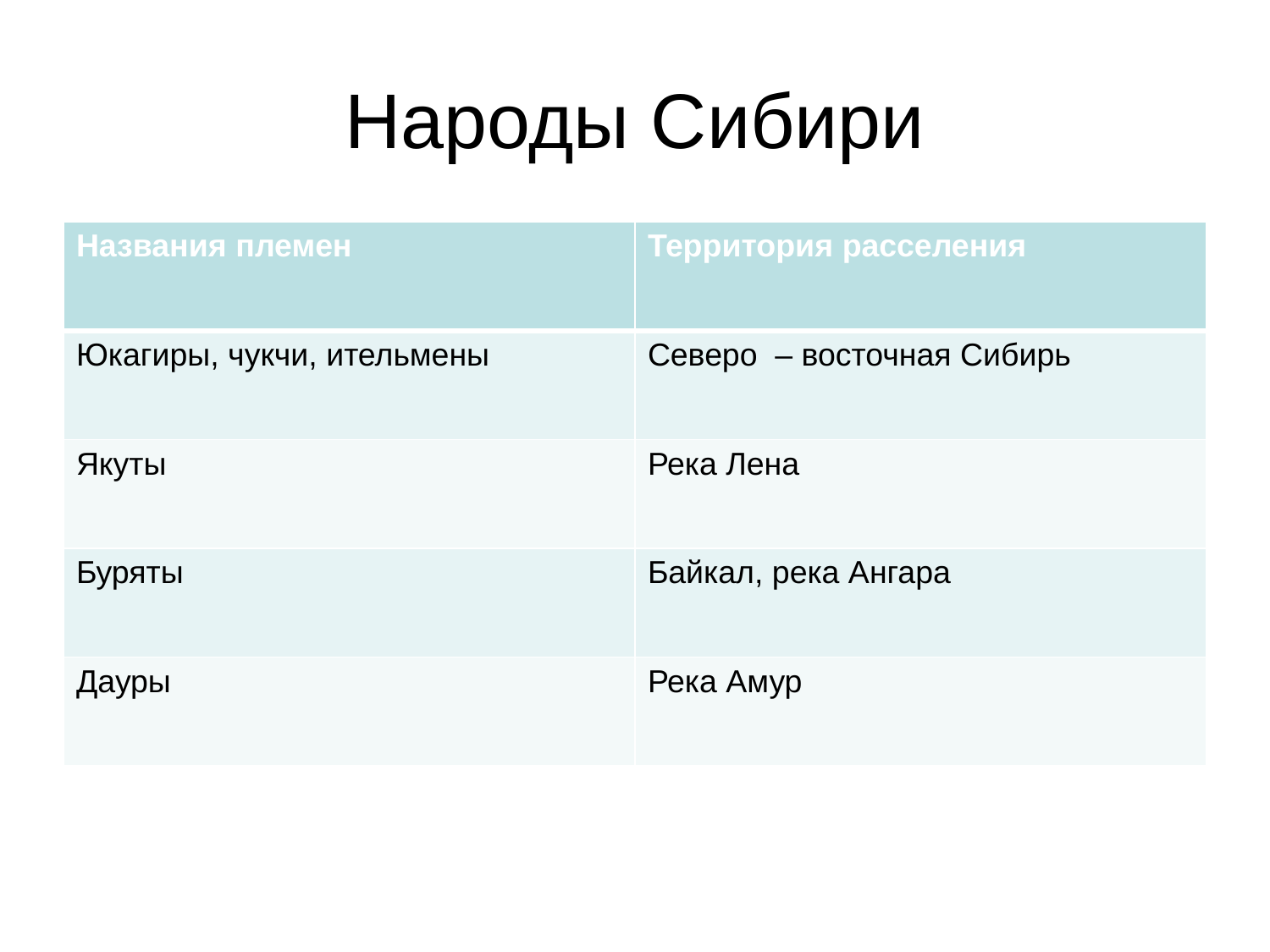

# Народы Сибири
| Названия племен | Территория расселения |
| --- | --- |
| Юкагиры, чукчи, ительмены | Северо – восточная Сибирь |
| Якуты | Река Лена |
| Буряты | Байкал, река Ангара |
| Дауры | Река Амур |